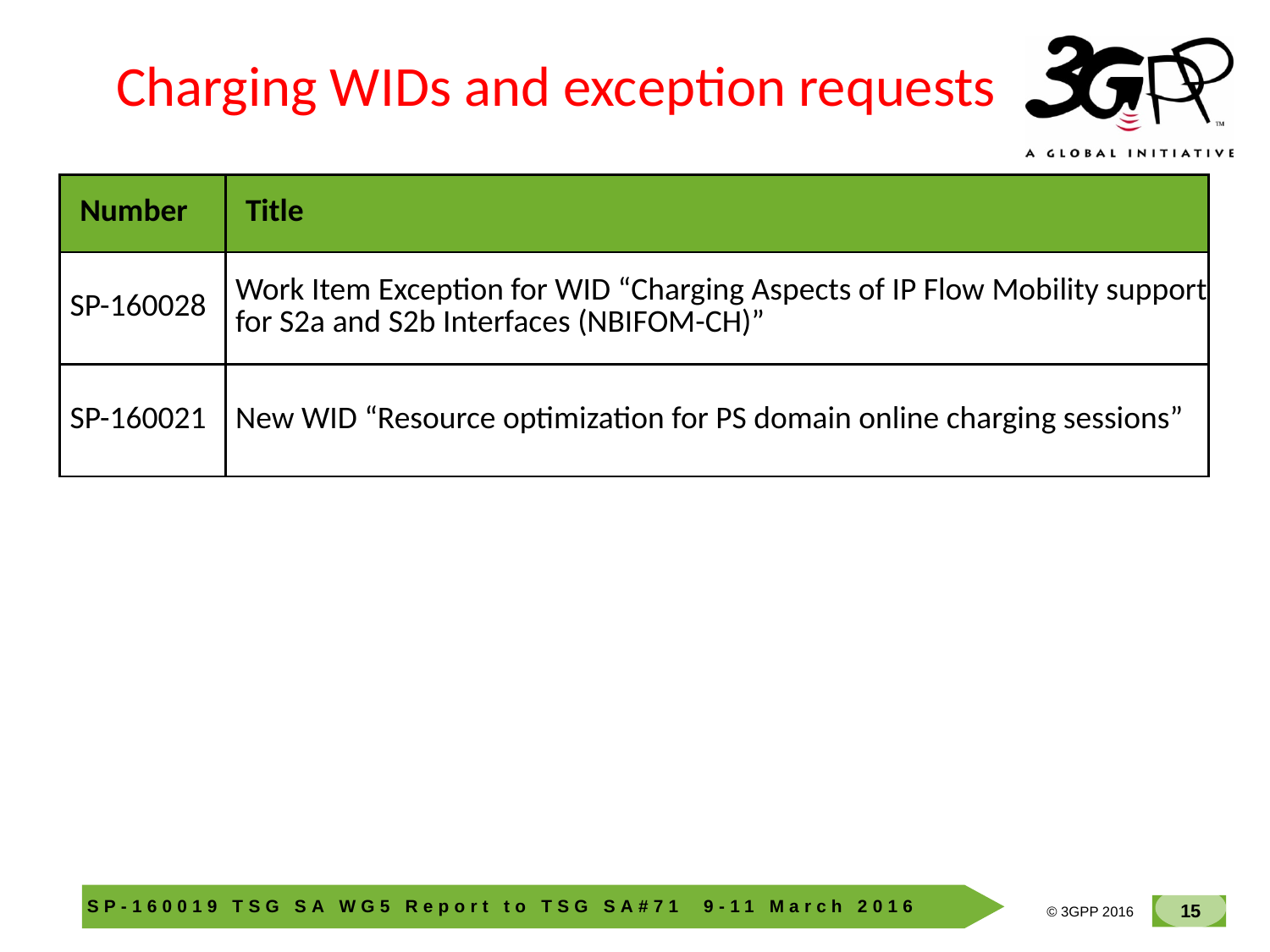

Charging WIDs and exception requests
| Number | Title |
| --- | --- |
| SP-160028 | Work Item Exception for WID “Charging Aspects of IP Flow Mobility support for S2a and S2b Interfaces (NBIFOM-CH)” |
| SP-160021 | New WID “Resource optimization for PS domain online charging sessions” |